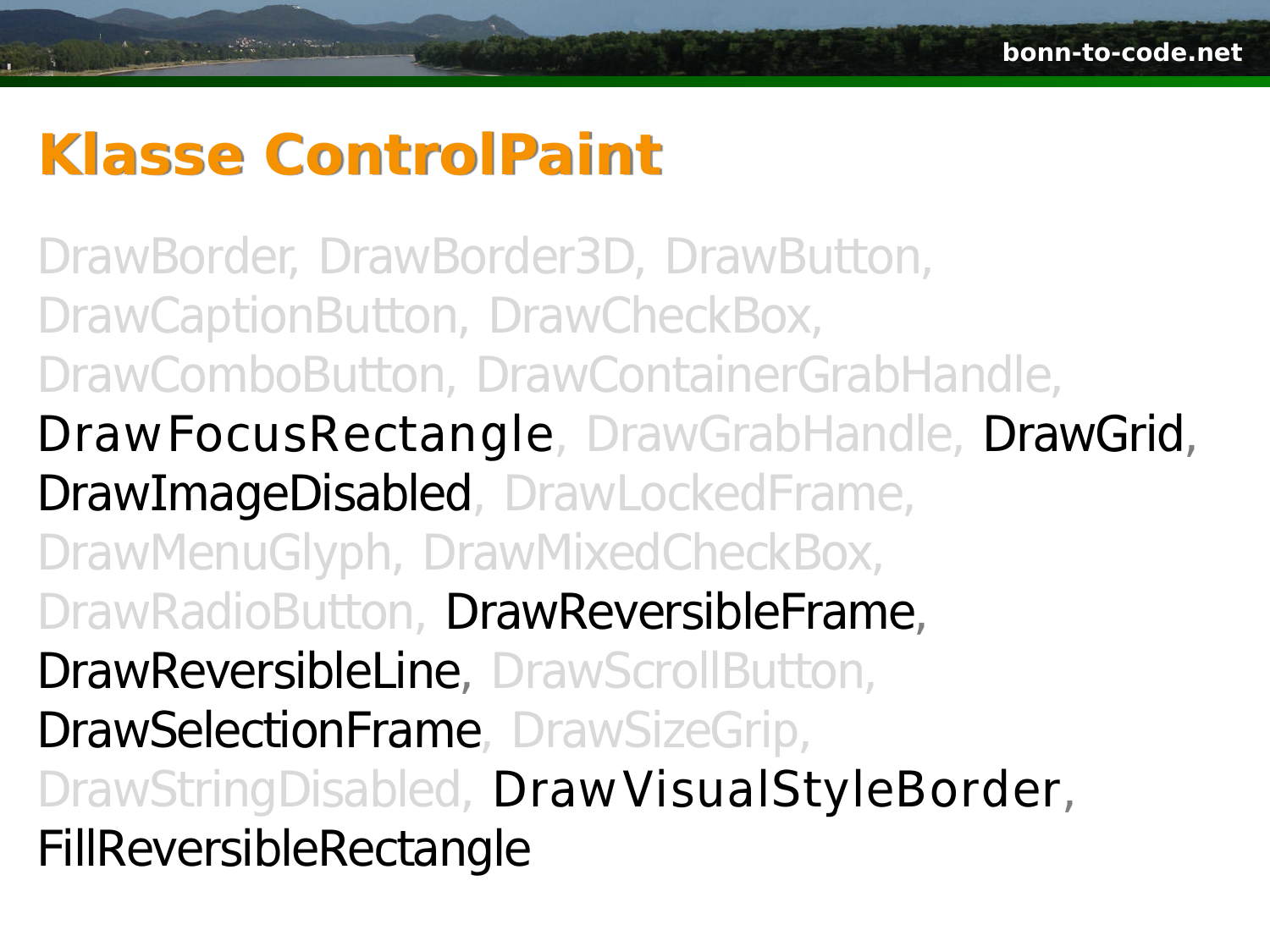

# Klasse ControlPaint
DrawBorder, DrawBorder3D, DrawButton, DrawCaptionButton, DrawCheckBox, DrawComboButton, DrawContainerGrabHandle, DrawFocusRectangle, DrawGrabHandle, DrawGrid, DrawImageDisabled, DrawLockedFrame, DrawMenuGlyph, DrawMixedCheckBox, DrawRadioButton, DrawReversibleFrame, DrawReversibleLine, DrawScrollButton, DrawSelectionFrame, DrawSizeGrip, DrawStringDisabled, DrawVisualStyleBorder, FillReversibleRectangle